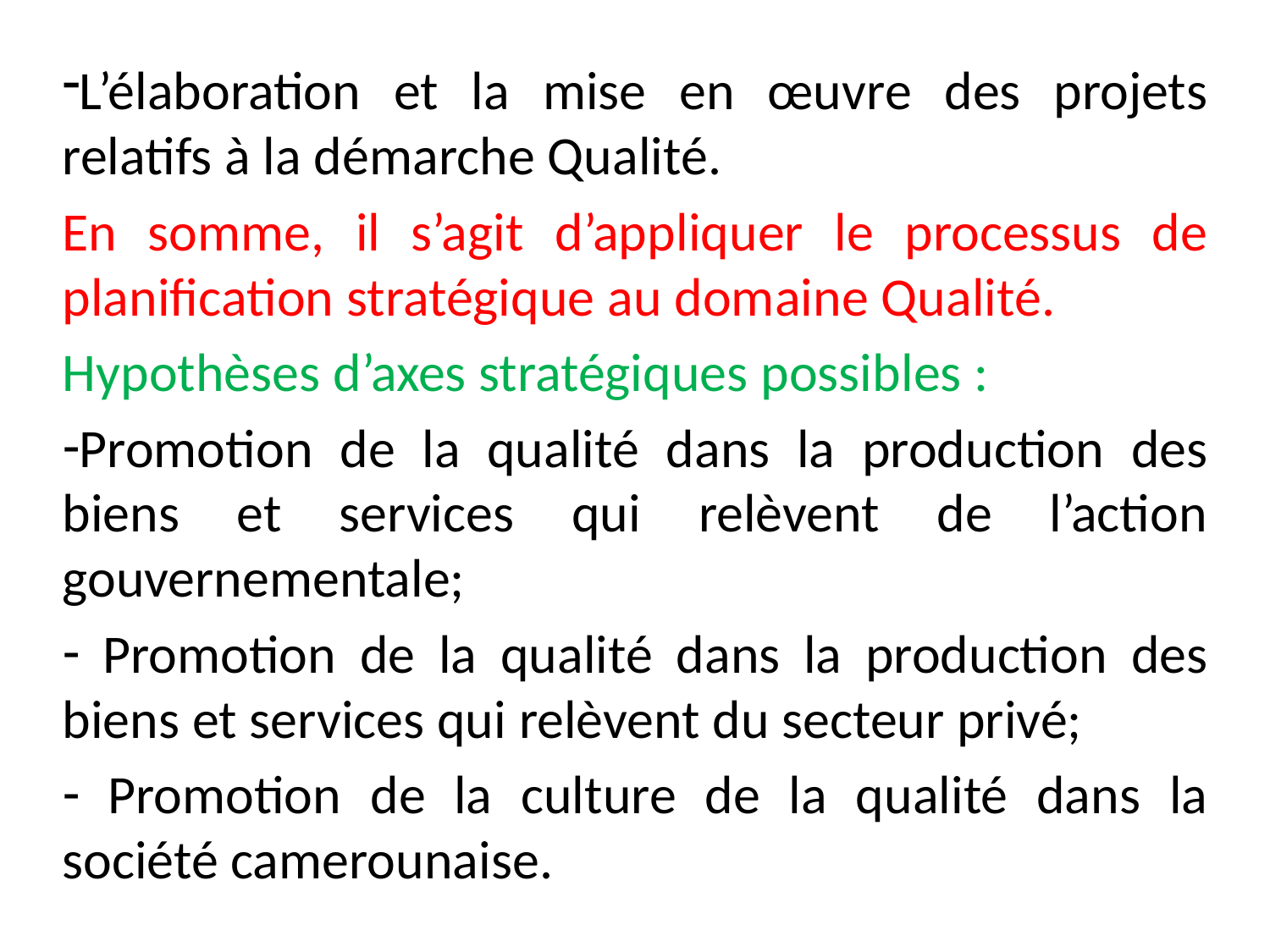

L’élaboration et la mise en œuvre des projets relatifs à la démarche Qualité.
En somme, il s’agit d’appliquer le processus de planification stratégique au domaine Qualité.
Hypothèses d’axes stratégiques possibles :
Promotion de la qualité dans la production des biens et services qui relèvent de l’action gouvernementale;
 Promotion de la qualité dans la production des biens et services qui relèvent du secteur privé;
 Promotion de la culture de la qualité dans la société camerounaise.